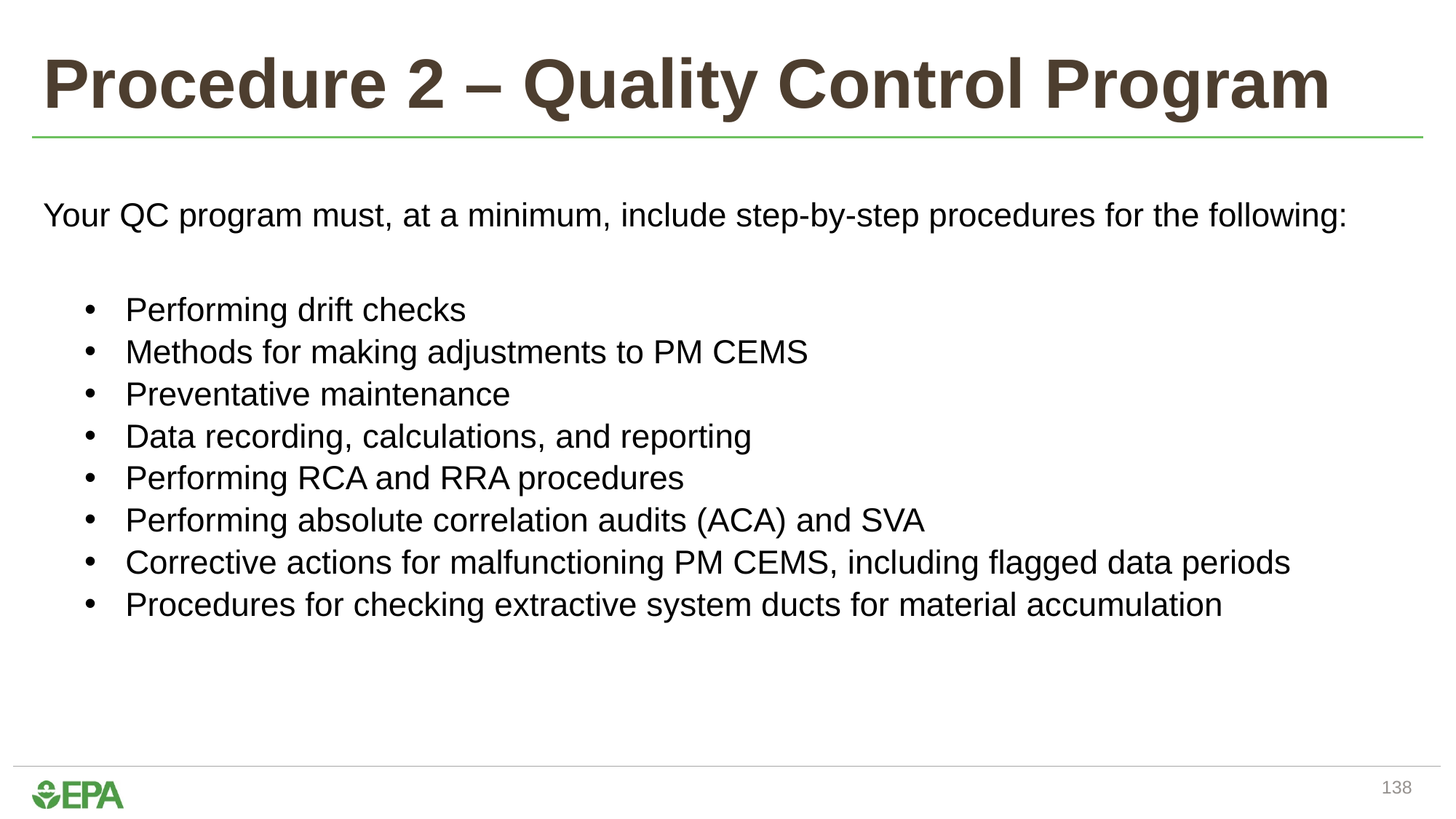

# Procedure 2 – Quality Control Program
Your QC program must, at a minimum, include step-by-step procedures for the following:

Performing drift checks
Methods for making adjustments to PM CEMS
Preventative maintenance
Data recording, calculations, and reporting
Performing RCA and RRA procedures
Performing absolute correlation audits (ACA) and SVA
Corrective actions for malfunctioning PM CEMS, including flagged data periods
Procedures for checking extractive system ducts for material accumulation

138